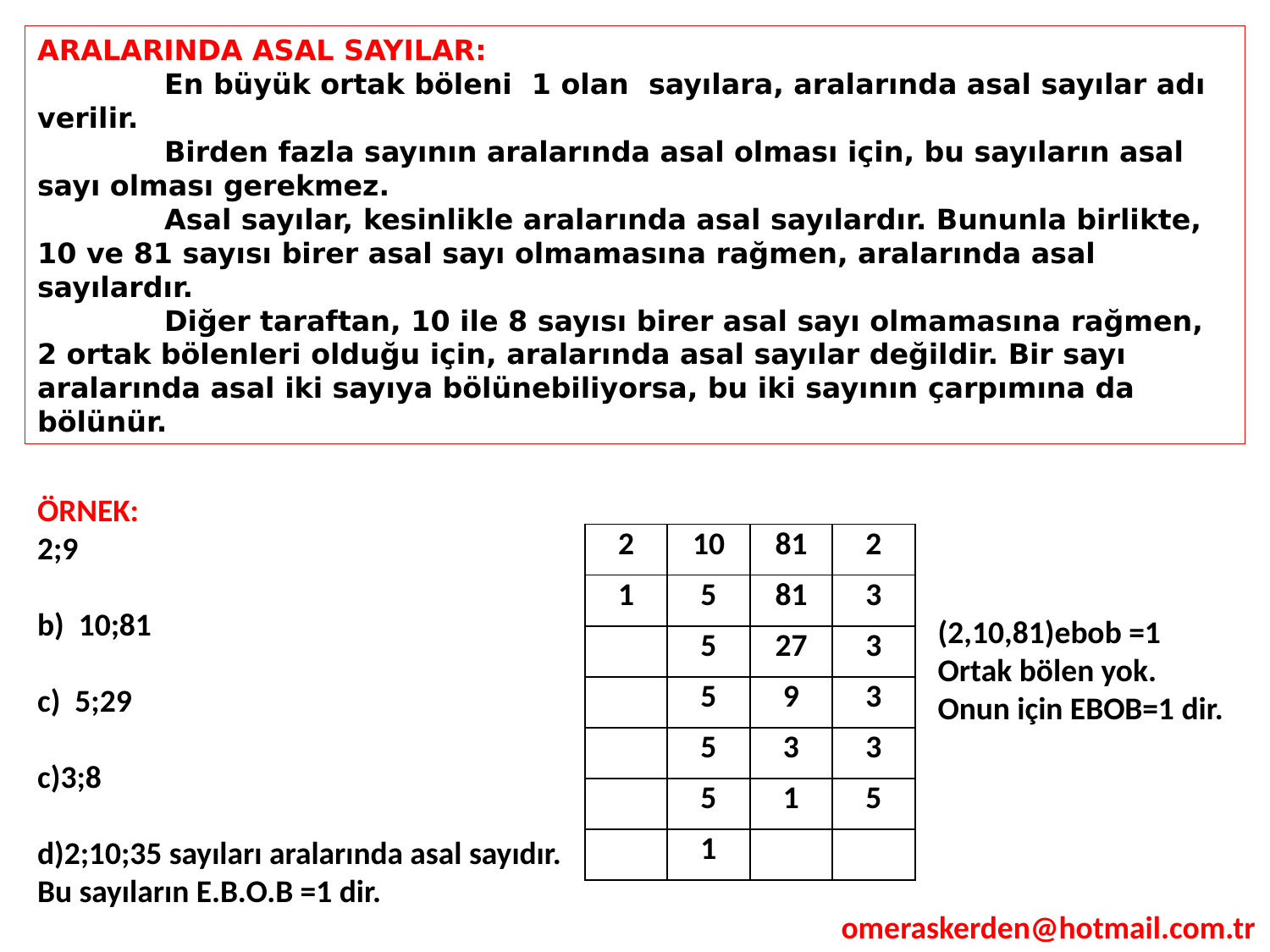

ARALARINDA ASAL SAYILAR:
	En büyük ortak böleni  1 olan  sayılara, aralarında asal sayılar adı verilir.
	Birden fazla sayının aralarında asal olması için, bu sayıların asal sayı olması gerekmez.
	Asal sayılar, kesinlikle aralarında asal sayılardır. Bununla birlikte,
10 ve 81 sayısı birer asal sayı olmamasına rağmen, aralarında asal sayılardır.
 	Diğer taraftan, 10 ile 8 sayısı birer asal sayı olmamasına rağmen, 2 ortak bölenleri olduğu için, aralarında asal sayılar değildir. Bir sayı aralarında asal iki sayıya bölünebiliyorsa, bu iki sayının çarpımına da bölünür.
ÖRNEK:
2;9

b)  10;81

c)  5;29

c)3;8

d)2;10;35 sayıları aralarında asal sayıdır.
Bu sayıların E.B.O.B =1 dir.
| 2 | 10 | 81 | 2 |
| --- | --- | --- | --- |
| 1 | 5 | 81 | 3 |
|  | 5 | 27 | 3 |
|  | 5 | 9 | 3 |
|  | 5 | 3 | 3 |
|  | 5 | 1 | 5 |
|  | 1 |  |  |
(2,10,81)ebob =1
Ortak bölen yok.
Onun için EBOB=1 dir.
omeraskerden@hotmail.com.tr